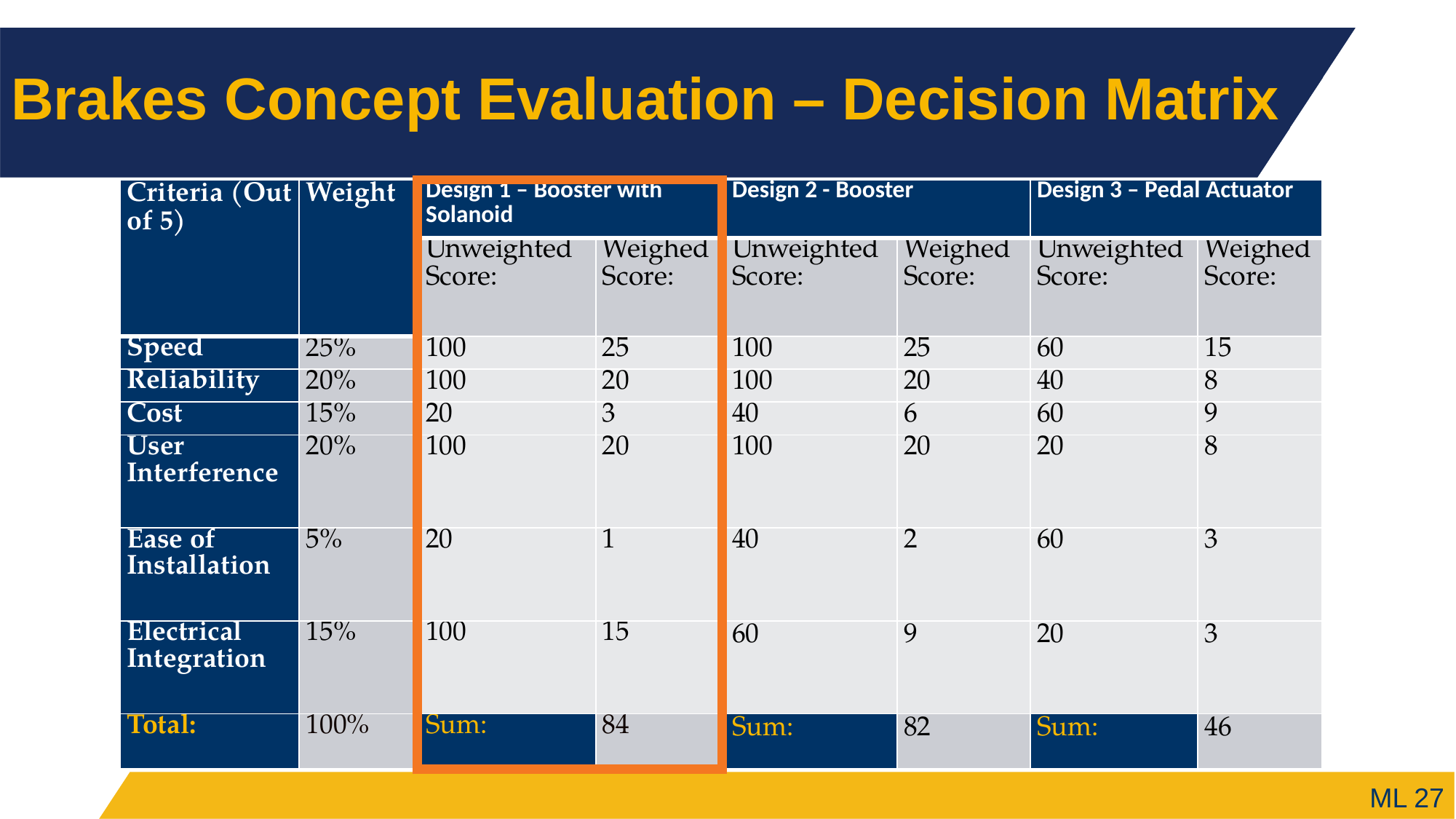

# Brakes Concept Evaluation – Decision Matrix
| Criteria (Out of 5) | Weight | Design 1 – Booster with Solanoid |  | Design 2 - Booster |  | Design 3 – Pedal Actuator |  |
| --- | --- | --- | --- | --- | --- | --- | --- |
|  |  | Unweighted Score: | Weighed Score: | Unweighted Score: | Weighed Score: | Unweighted Score: | Weighed Score: |
| Speed | 25% | 100 | 25 | 100 | 25 | 60 | 15 |
| Reliability | 20% | 100 | 20 | 100 | 20 | 40 | 8 |
| Cost | 15% | 20 | 3 | 40 | 6 | 60 | 9 |
| User Interference | 20% | 100 | 20 | 100 | 20 | 20 | 8 |
| Ease of Installation | 5% | 20 | 1 | 40 | 2 | 60 | 3 |
| Electrical Integration | 15% | 100 | 15 | 60 | 9 | 20 | 3 |
| Total: | 100% | Sum: | 84 | Sum: | 82 | Sum: | 46 |

ML 27